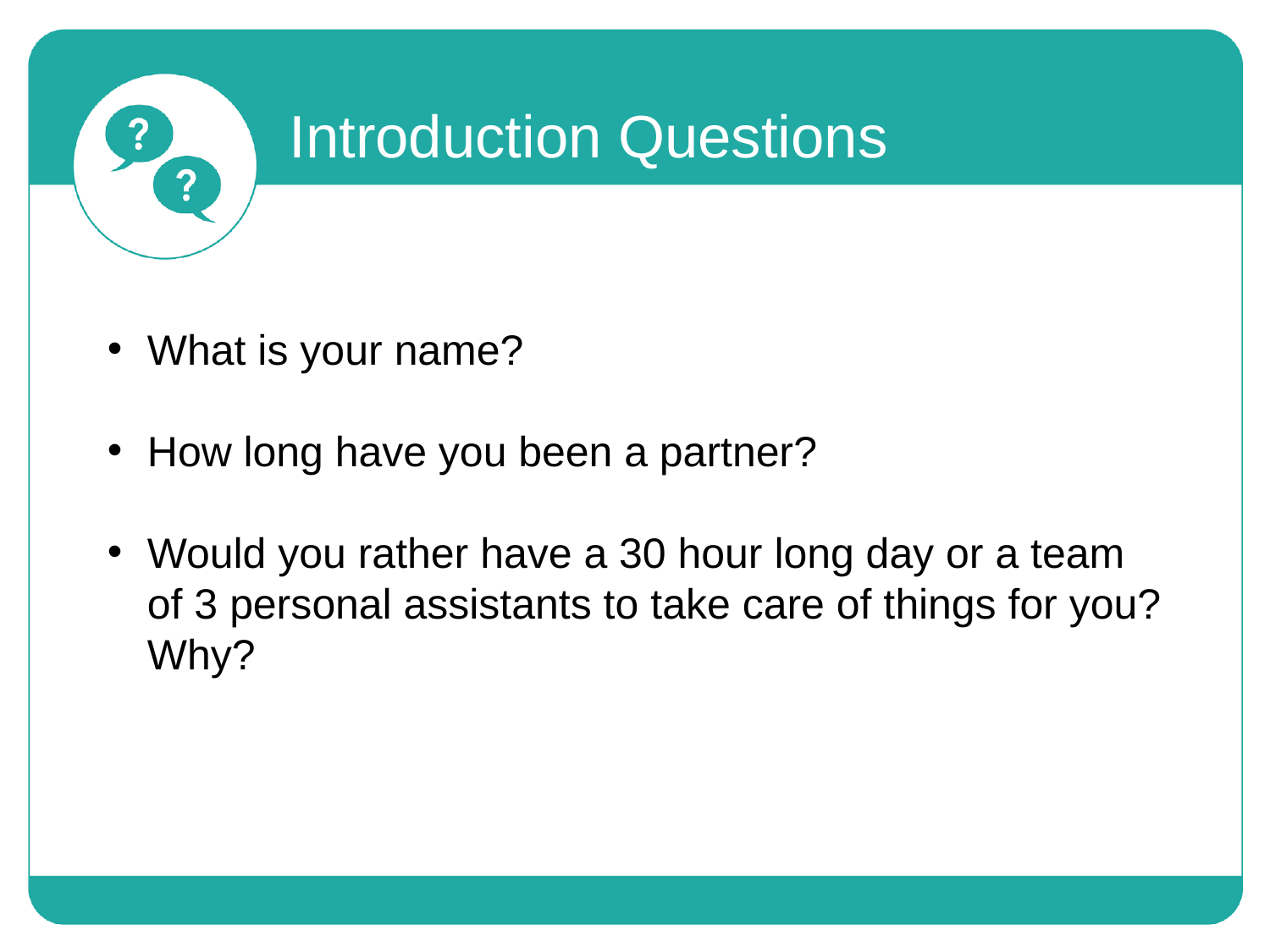

Introduction Questions
What is your name?

How long have you been a partner?

Would you rather have a 30 hour long day or a team of 3 personal assistants to take care of things for you? Why?